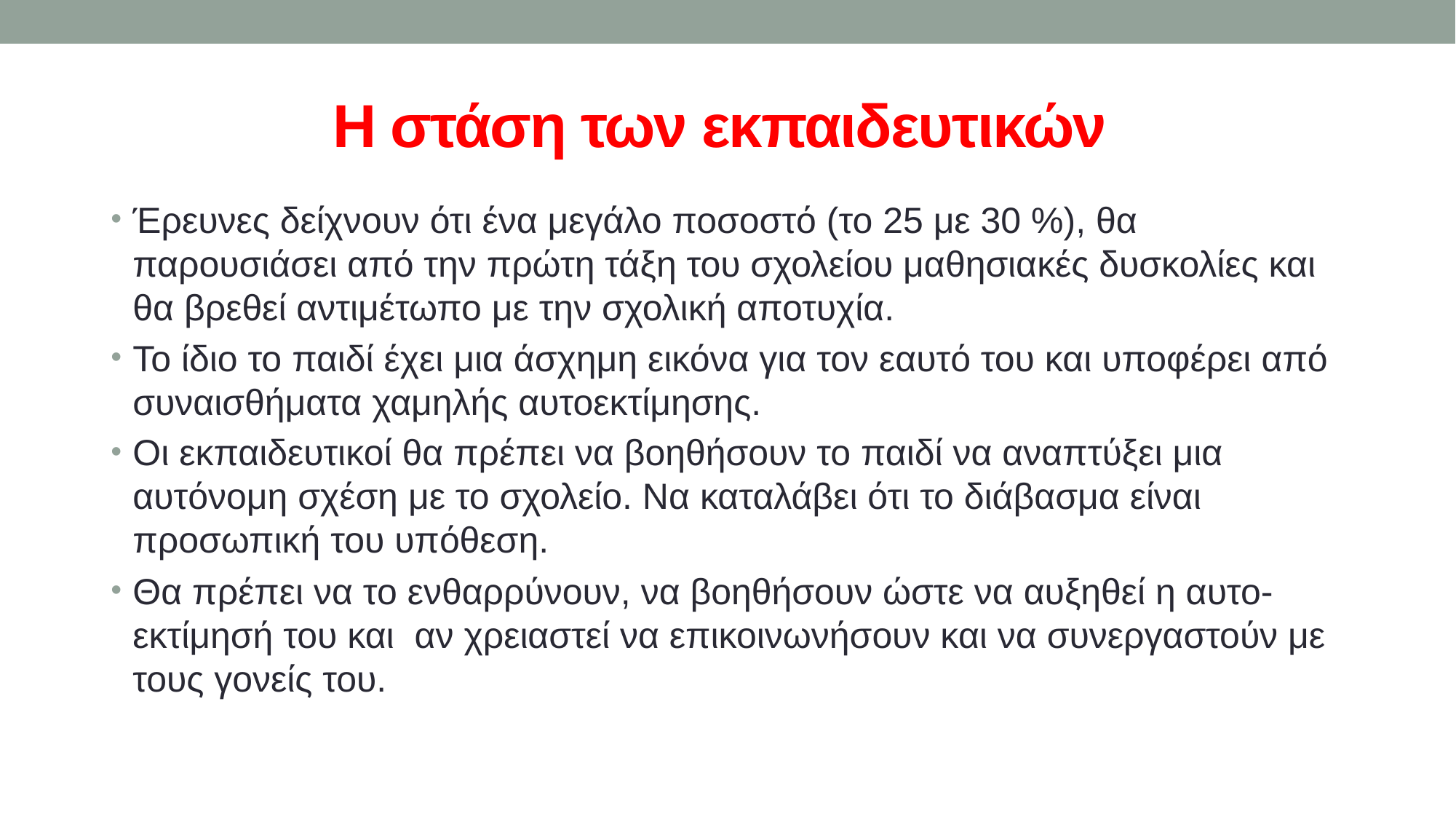

# Η στάση των εκπαιδευτικών
Έρευνες δείχνουν ότι ένα μεγάλο ποσοστό (το 25 με 30 %), θα παρουσιάσει από την πρώτη τάξη του σχολείου μαθησιακές δυσκολίες και θα βρεθεί αντιμέτωπο με την σχολική αποτυχία.
Το ίδιο το παιδί έχει μια άσχημη εικόνα για τον εαυτό του και υποφέρει από συναισθήματα χαμηλής αυτοεκτίμησης.
Οι εκπαιδευτικοί θα πρέπει να βοηθήσουν το παιδί να αναπτύξει μια αυτόνομη σχέση με το σχολείο. Να καταλάβει ότι το διάβασμα είναι προσωπική του υπόθεση.
Θα πρέπει να το ενθαρρύνουν, να βοηθήσουν ώστε να αυξηθεί η αυτο-εκτίμησή του και  αν χρειαστεί να επικοινωνήσουν και να συνεργαστούν με τους γονείς του.